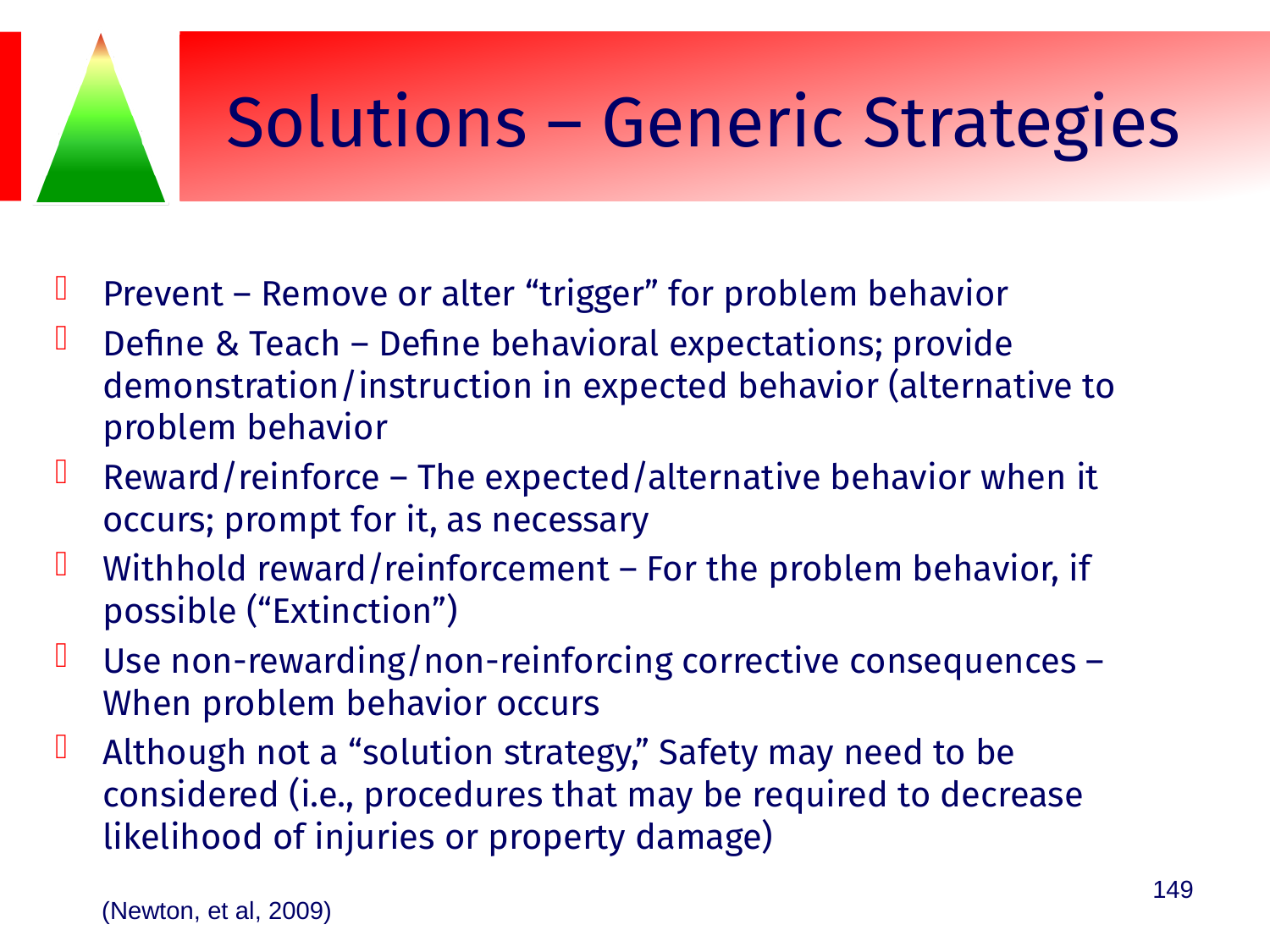

# Solutions – Generic Strategies
Prevent – Remove or alter “trigger” for problem behavior
Define & Teach – Define behavioral expectations; provide demonstration/instruction in expected behavior (alternative to problem behavior
Reward/reinforce – The expected/alternative behavior when it occurs; prompt for it, as necessary
Withhold reward/reinforcement – For the problem behavior, if possible (“Extinction”)
Use non-rewarding/non-reinforcing corrective consequences – When problem behavior occurs
Although not a “solution strategy,” Safety may need to be considered (i.e., procedures that may be required to decrease likelihood of injuries or property damage)
149
(Newton, et al, 2009)